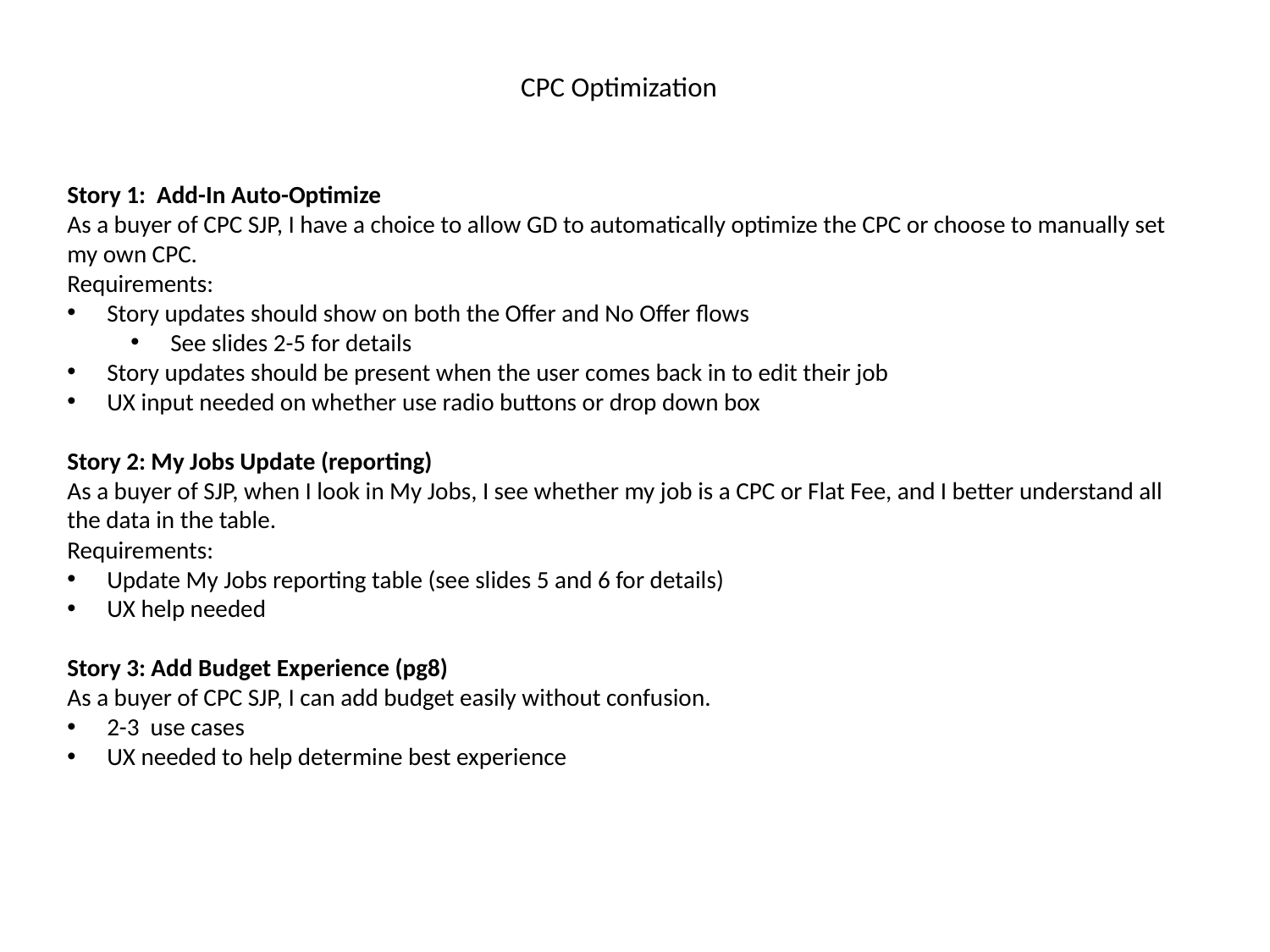

# CPC Optimization
Story 1:  Add-In Auto-Optimize
As a buyer of CPC SJP, I have a choice to allow GD to automatically optimize the CPC or choose to manually set my own CPC.
Requirements:
Story updates should show on both the Offer and No Offer flows
See slides 2-5 for details
Story updates should be present when the user comes back in to edit their job
UX input needed on whether use radio buttons or drop down box

Story 2: My Jobs Update (reporting)
As a buyer of SJP, when I look in My Jobs, I see whether my job is a CPC or Flat Fee, and I better understand all the data in the table.
Requirements:
Update My Jobs reporting table (see slides 5 and 6 for details)
UX help needed

Story 3: Add Budget Experience (pg8)
As a buyer of CPC SJP, I can add budget easily without confusion.
2-3  use cases
UX needed to help determine best experience